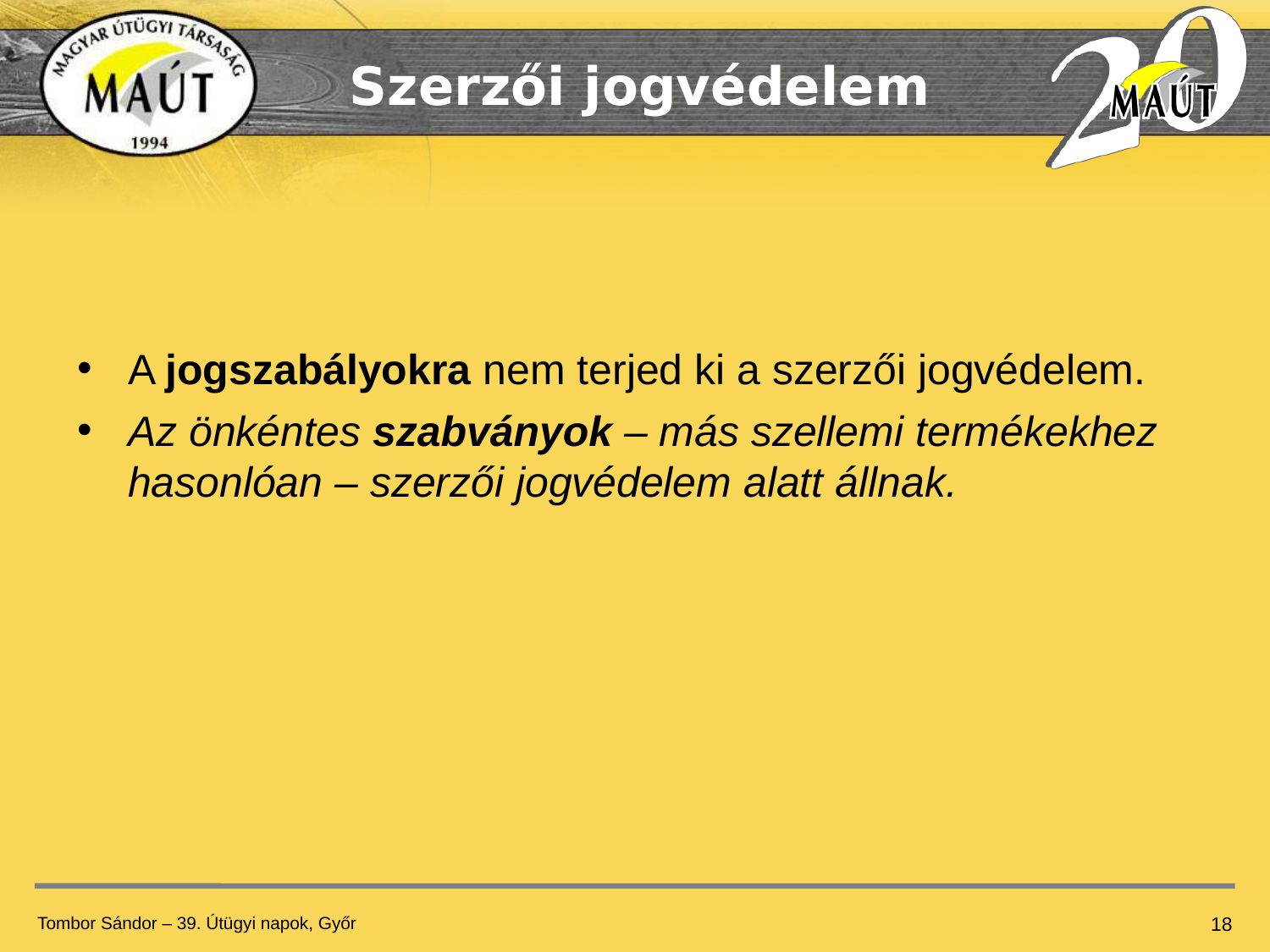

Szerzői jogvédelem
A jogszabályokra nem terjed ki a szerzői jogvédelem.
Az önkéntes szabványok – más szellemi termékekhez hasonlóan – szerzői jogvédelem alatt állnak.